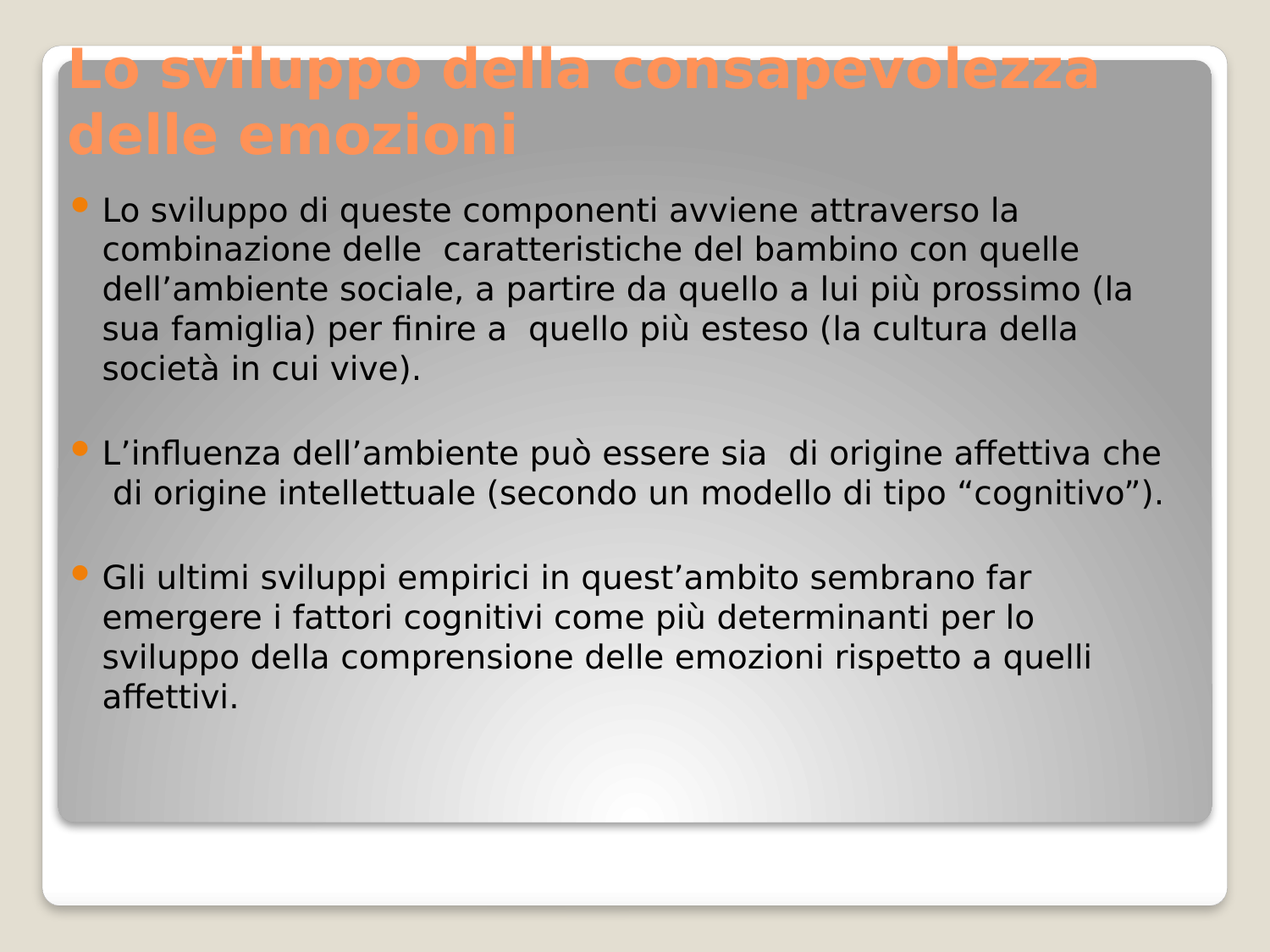

# Lo sviluppo della consapevolezza delle emozioni
Lo sviluppo di queste componenti avviene attraverso la combinazione delle  caratteristiche del bambino con quelle  dell’ambiente sociale, a partire da quello a lui più prossimo (la sua famiglia) per finire a  quello più esteso (la cultura della società in cui vive).

L’influenza dell’ambiente può essere sia  di origine affettiva che  di origine intellettuale (secondo un modello di tipo “cognitivo”).

Gli ultimi sviluppi empirici in quest’ambito sembrano far emergere i fattori cognitivi come più determinanti per lo sviluppo della comprensione delle emozioni rispetto a quelli affettivi.